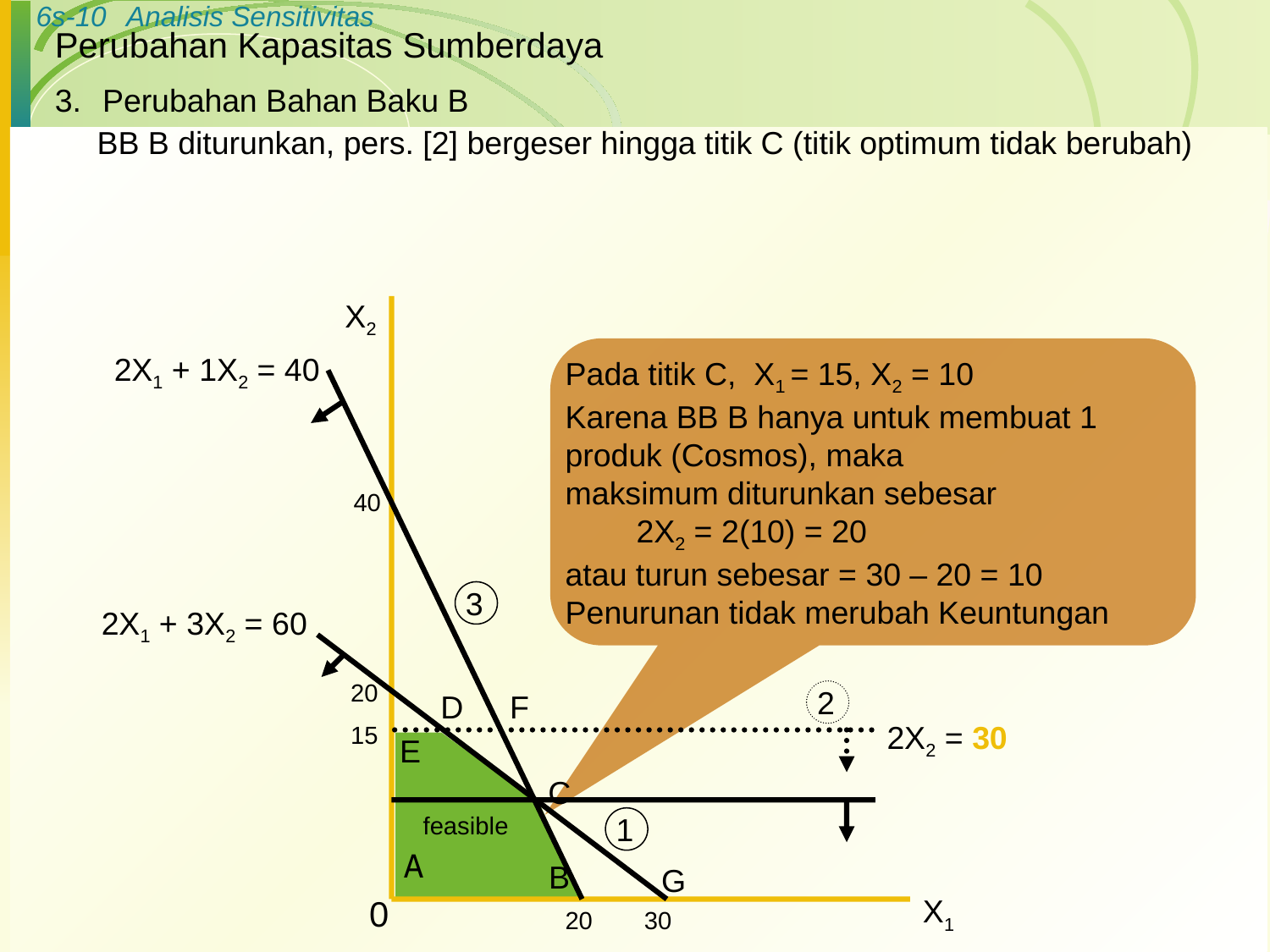

Perubahan Kapasitas Sumberdaya
Perubahan Bahan Baku B
BB B diturunkan, pers. [2] bergeser hingga titik C (titik optimum tidak berubah)
X2

2X1 + 1X2 = 40

40
3

2X1 + 3X2 = 60

20
2
D
F
2X2 = 30
15

C
feasible
1

A
B
G
0
X1

20
30

E
Pada titik C,  X1 = 15, X2 = 10
Karena BB B hanya untuk membuat 1 produk (Cosmos), maka
maksimum diturunkan sebesar
        2X2 = 2(10) = 20
atau turun sebesar = 30 – 20 = 10
Penurunan tidak merubah Keuntungan